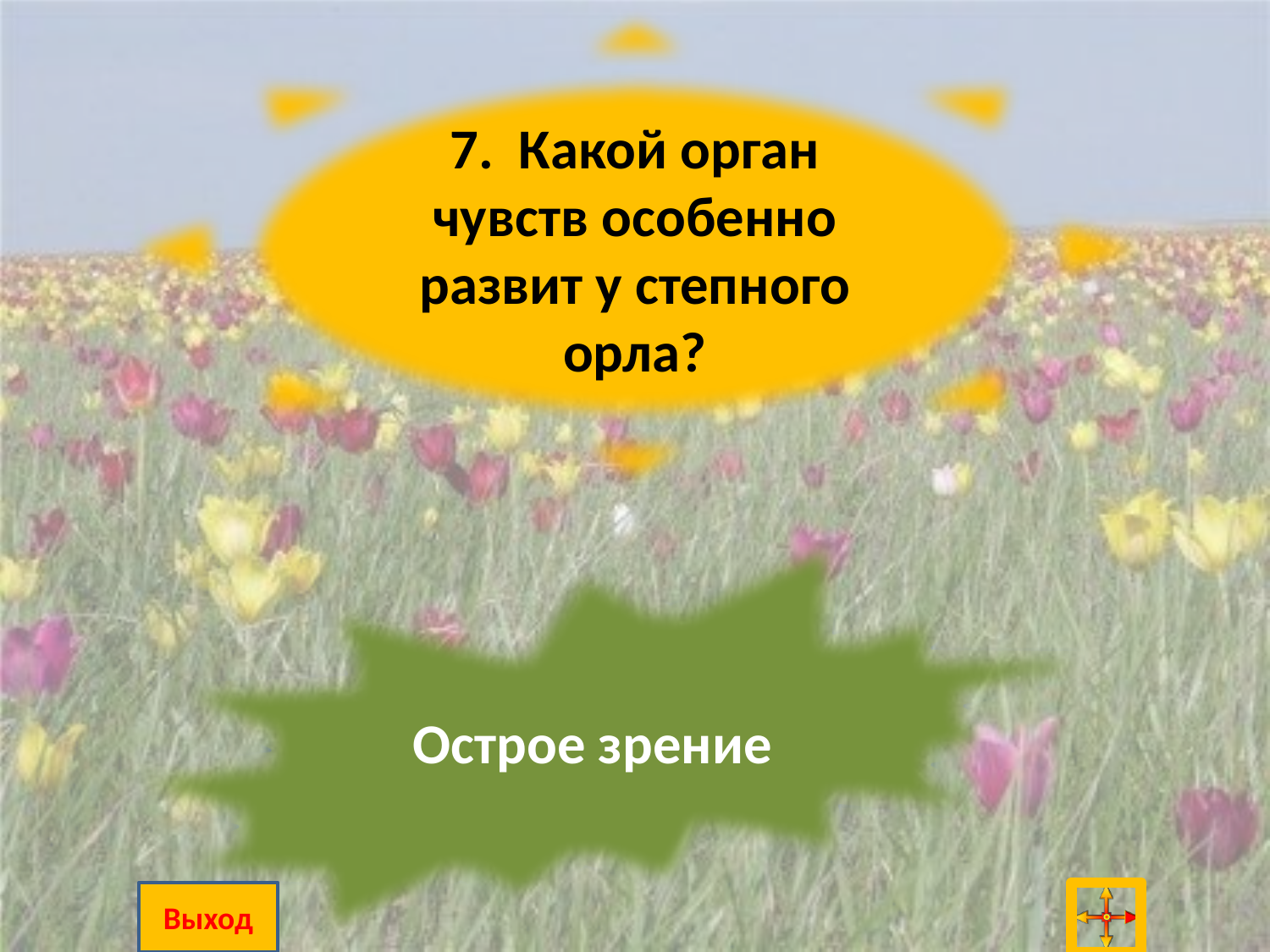

7.  Какой орган чувств особенно развит у степного орла?
Острое зрение
Выход